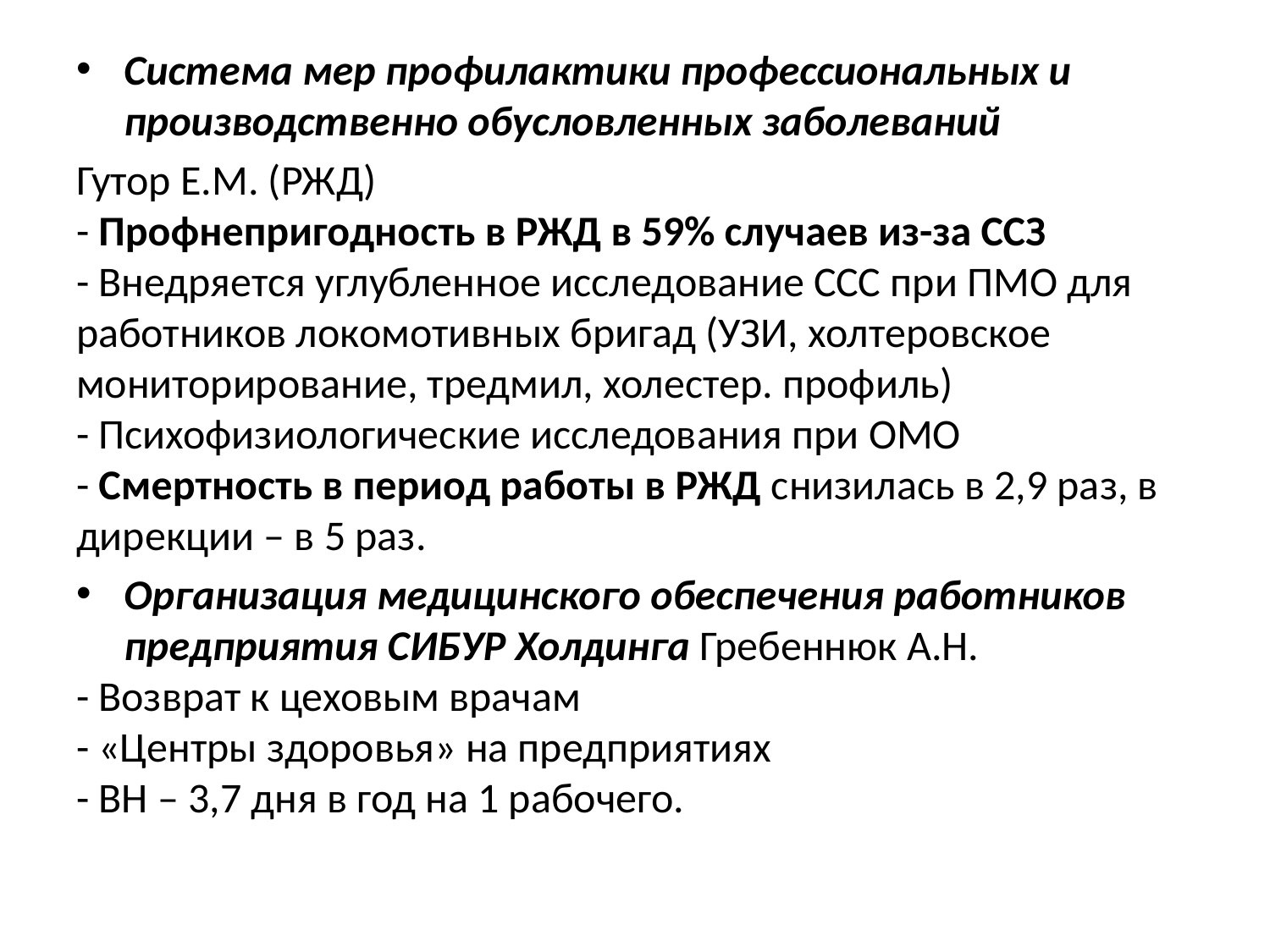

Система мер профилактики профессиональных и производственно обусловленных заболеваний
Гутор Е.М. (РЖД)
- Профнепригодность в РЖД в 59% случаев из-за ССЗ
- Внедряется углубленное исследование ССС при ПМО для работников локомотивных бригад (УЗИ, холтеровское мониторирование, тредмил, холестер. профиль)
- Психофизиологические исследования при ОМО
- Смертность в период работы в РЖД снизилась в 2,9 раз, в дирекции – в 5 раз.
Организация медицинского обеспечения работников предприятия СИБУР Холдинга Гребеннюк А.Н.
- Возврат к цеховым врачам
- «Центры здоровья» на предприятиях
- ВН – 3,7 дня в год на 1 рабочего.